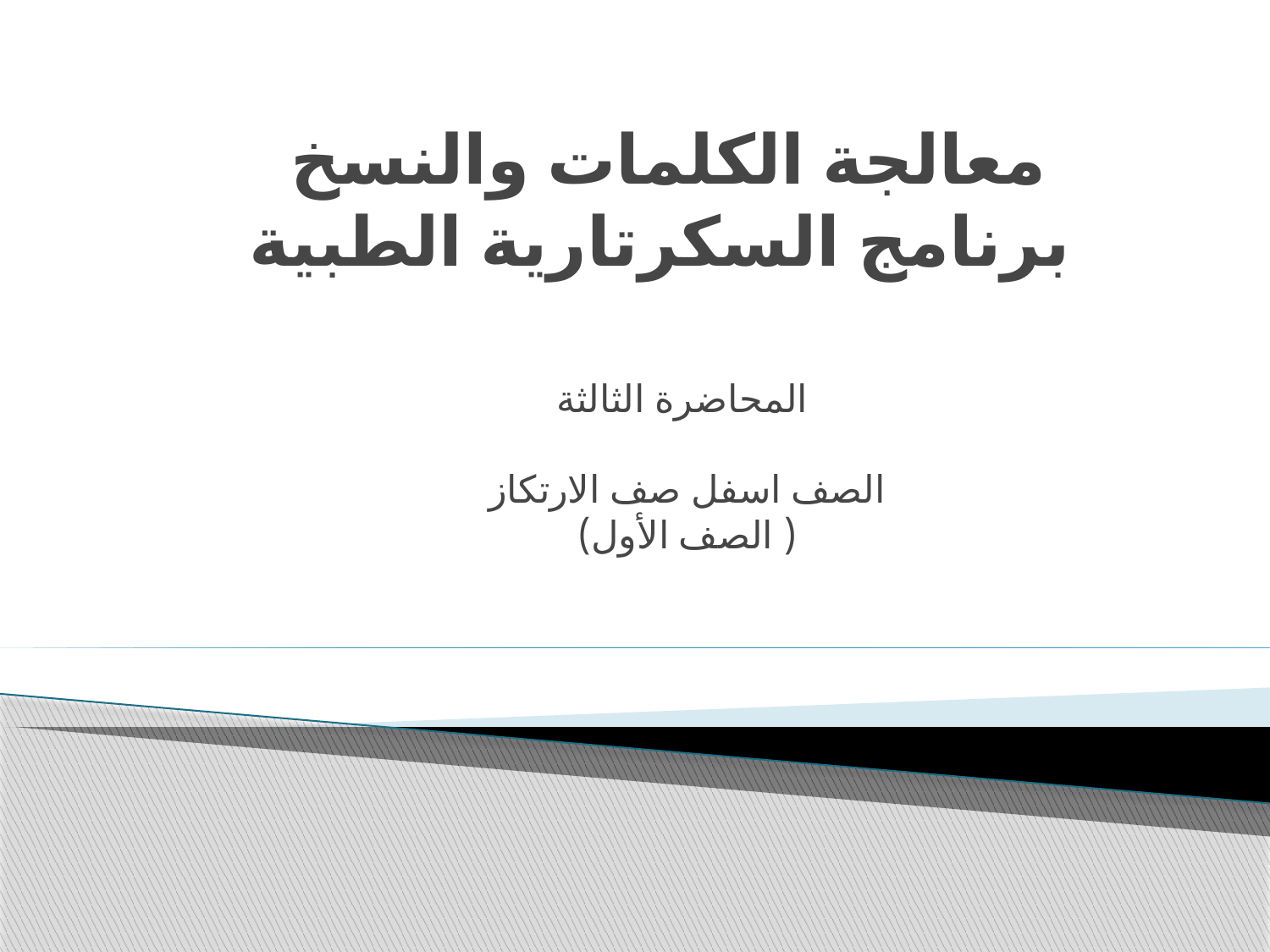

# معالجة الكلمات والنسخ برنامج السكرتارية الطبية
المحاضرة الثالثة
الصف اسفل صف الارتكاز
( الصف الأول)